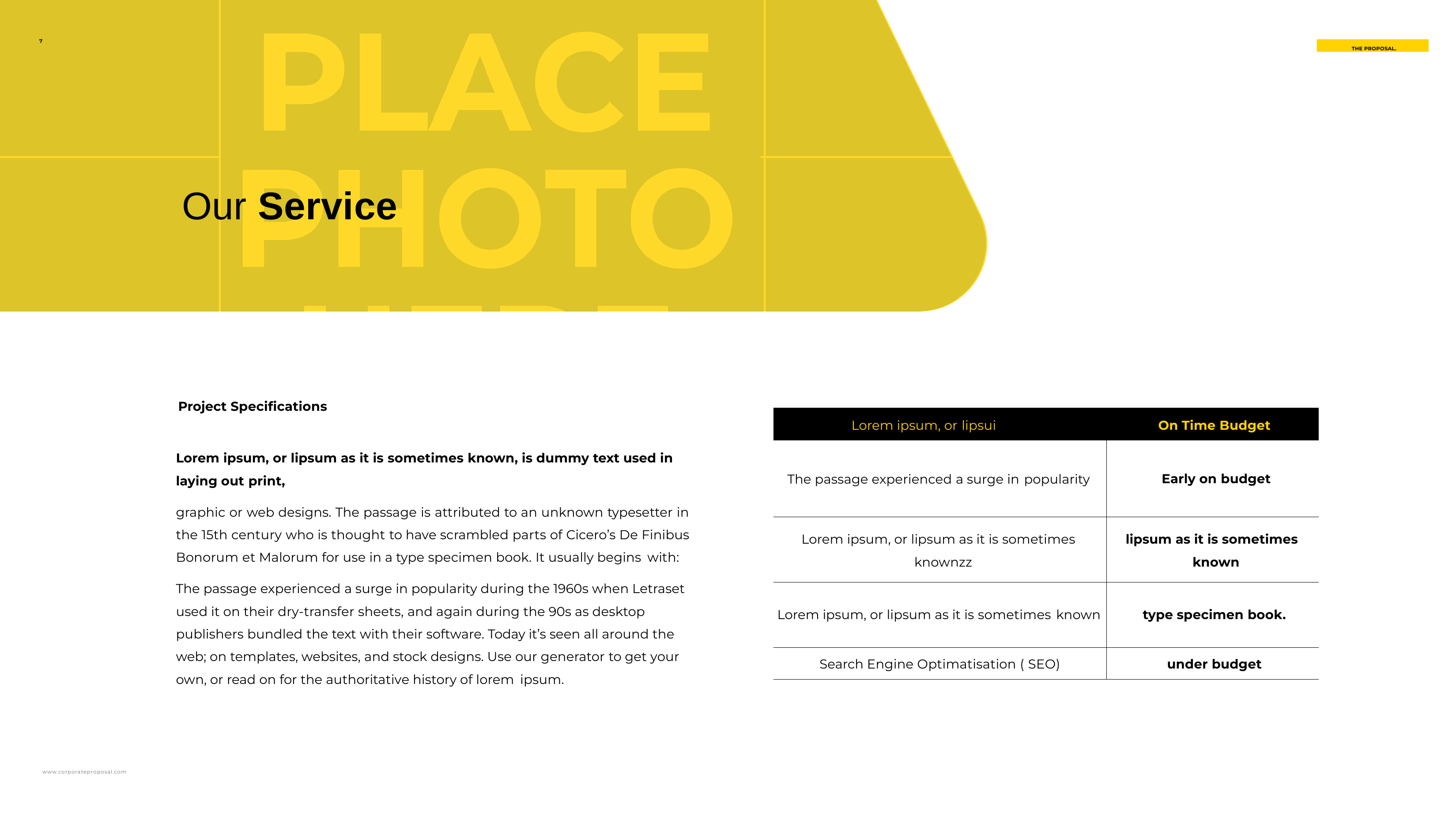

7

THE PROPOSAL.
Our Service
Project Specifications

Lorem ipsum, or lipsum as it is sometimes known, is dummy text used in  laying out print,
graphic or web designs. The passage is attributed to an unknown typesetter in  the 15th century who is thought to have scrambled parts of Cicero’s De Finibus  Bonorum et Malorum for use in a type specimen book. It usually begins with:
The passage experienced a surge in popularity during the 1960s when Letraset  used it on their dry-transfer sheets, and again during the 90s as desktop  publishers bundled the text with their software. Today it’s seen all around the  web; on templates, websites, and stock designs. Use our generator to get your  own, or read on for the authoritative history of lorem ipsum.
| Lorem ipsum, or lipsui | On Time Budget |
| --- | --- |
| The passage experienced a surge in popularity | Early on budget |
| Lorem ipsum, or lipsum as it is sometimes knownzz | lipsum as it is sometimes known |
| Lorem ipsum, or lipsum as it is sometimes known | type specimen book. |
| Search Engine Optimatisation ( SEO) | under budget |
www.corporateproposal.com